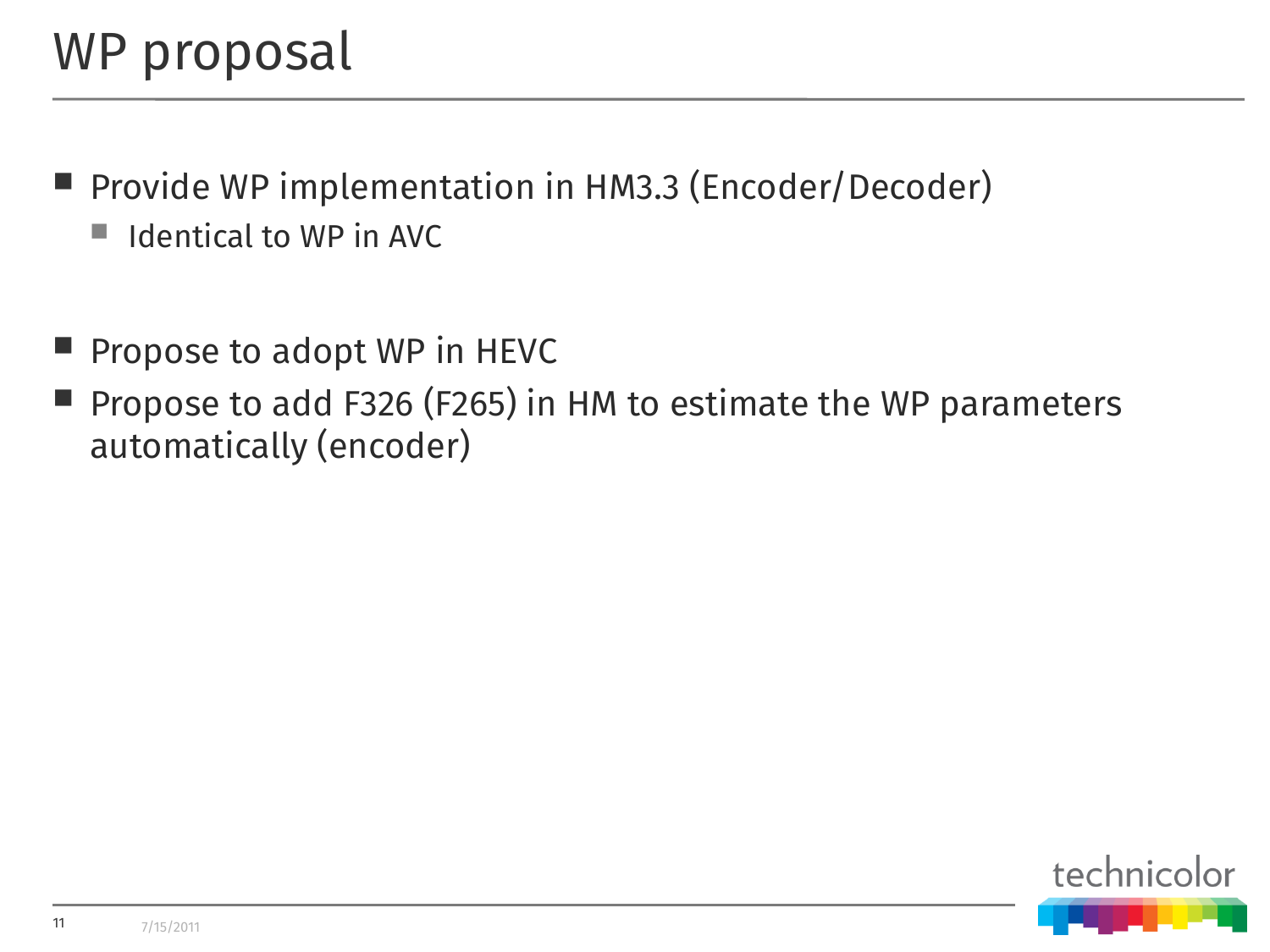

# WP proposal

Provide WP implementation in HM3.3 (Encoder/Decoder)
Identical to WP in AVC

Propose to adopt WP in HEVC
Propose to add F326 (F265) in HM to estimate the WP parameters automatically (encoder)
7/15/2011
11